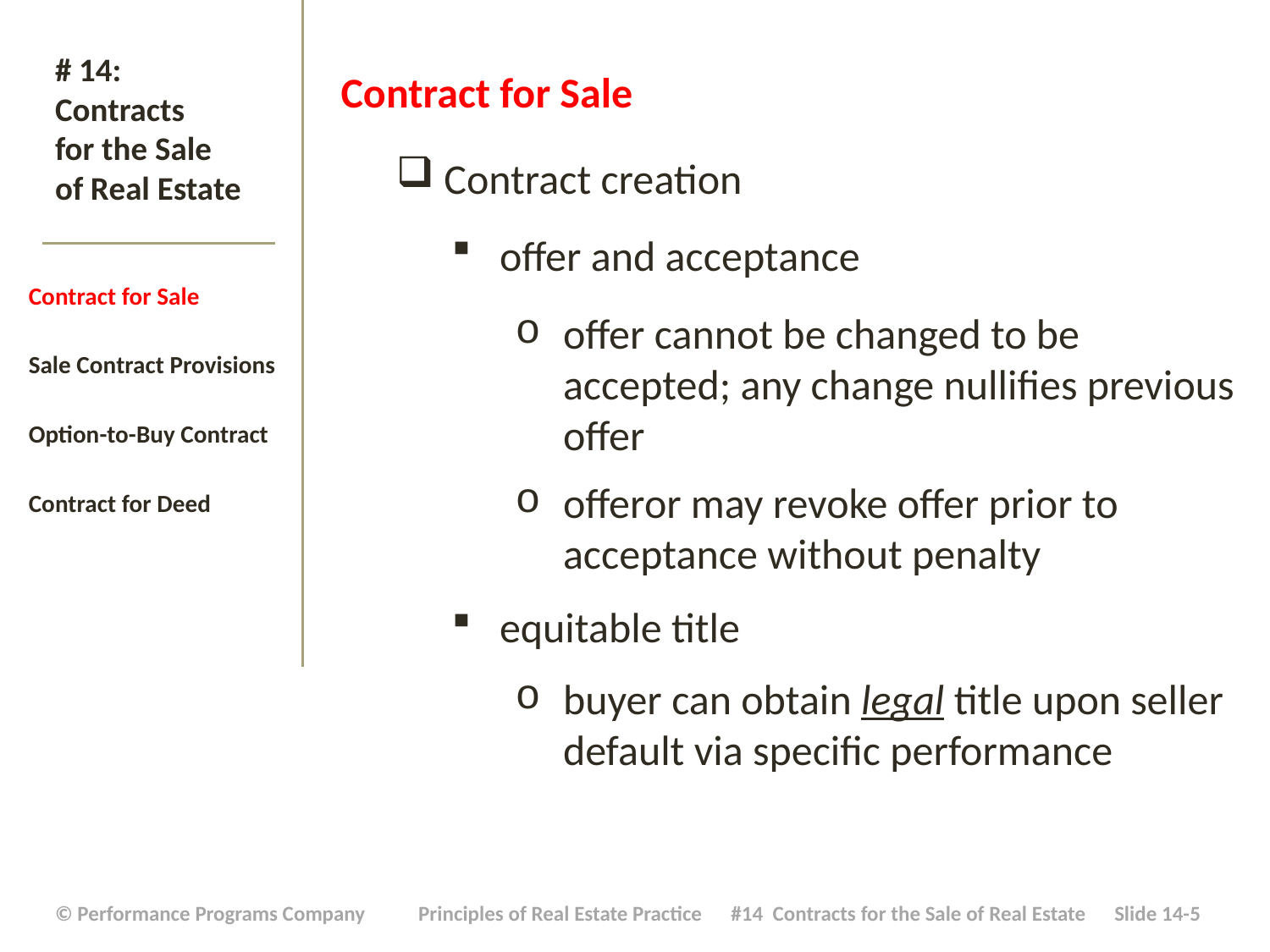

Contract for Sale

Contract creation

offer and acceptance
offer cannot be changed to be accepted; any change nullifies previous offer
offeror may revoke offer prior to acceptance without penalty
equitable title
buyer can obtain legal title upon seller default via specific performance
# # 14: Contracts for the Sale of Real Estate

Contract for Sale

Sale Contract Provisions

Option-to-Buy Contract

Contract for Deed

| © Performance Programs Company Principles of Real Estate Practice #14 Contracts for the Sale of Real Estate Slide 14-5 |
| --- |